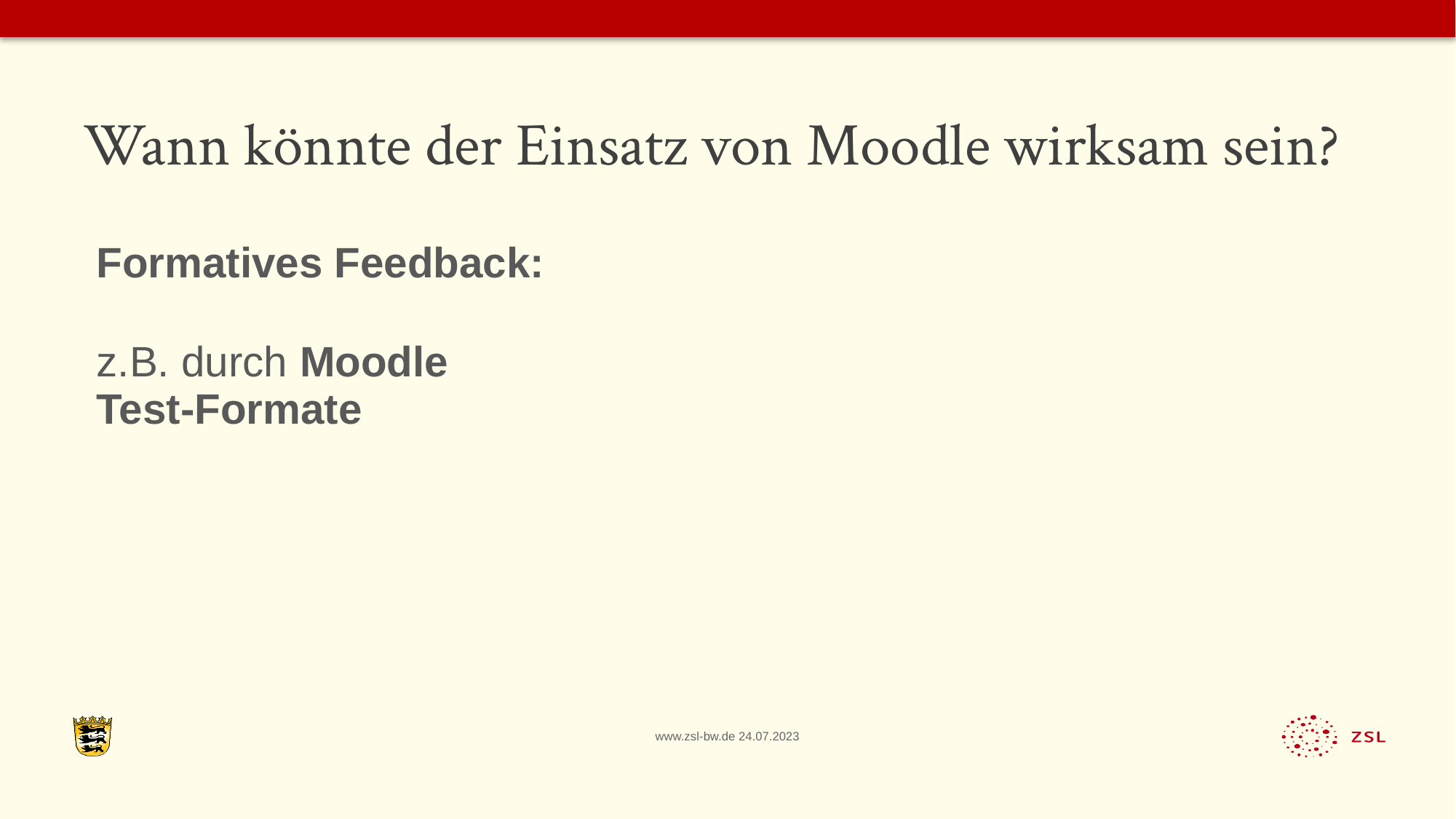

# Wann könnte der Einsatz von Moodle wirksam sein?
Formatives Feedback:
z.B. durch Moodle Test-Formate